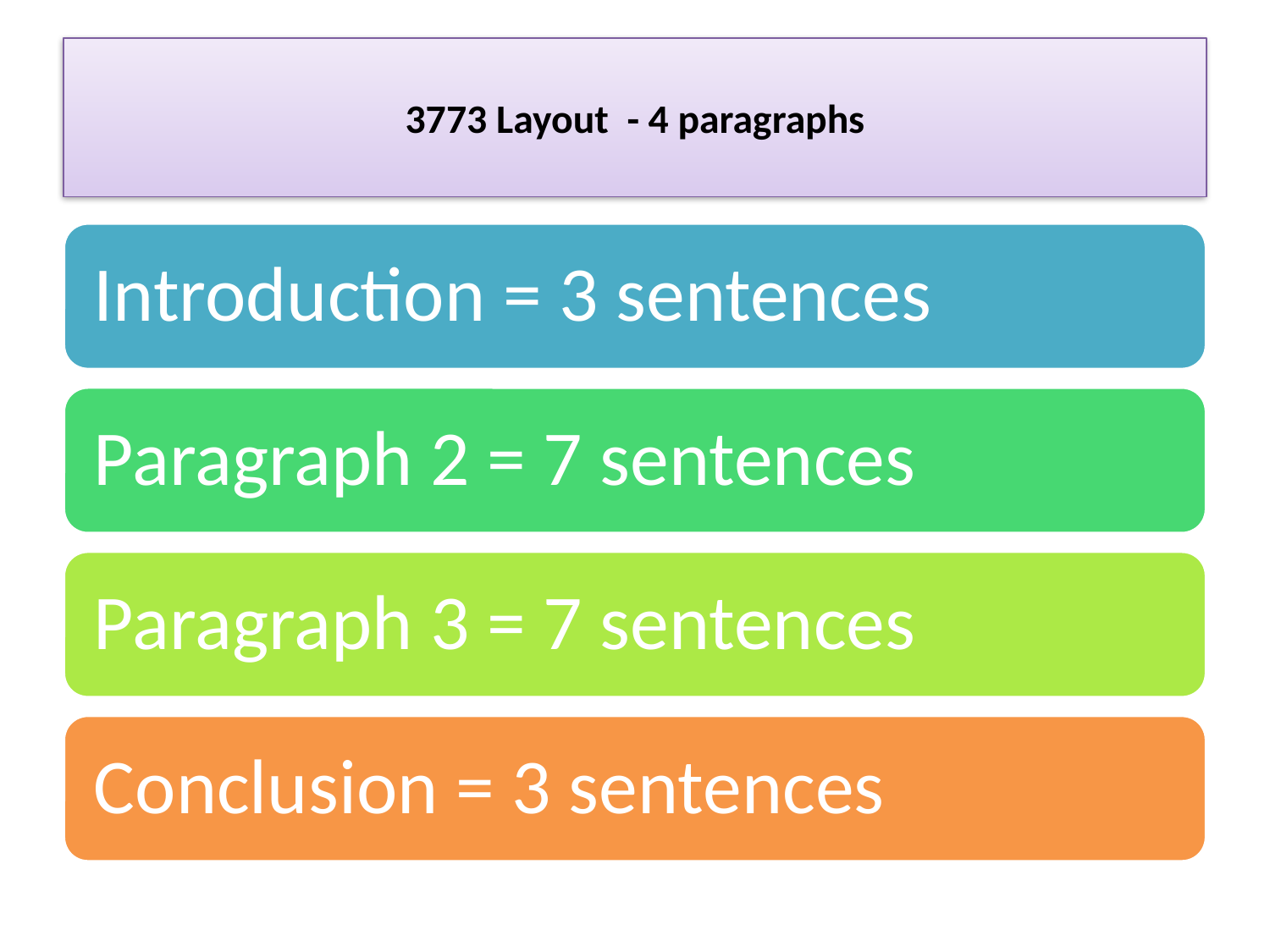

# 3773 Layout  - 4 paragraphs
Introduction = 3 sentences
Paragraph 2 = 7 sentences
Paragraph 3 = 7 sentences
Conclusion = 3 sentences